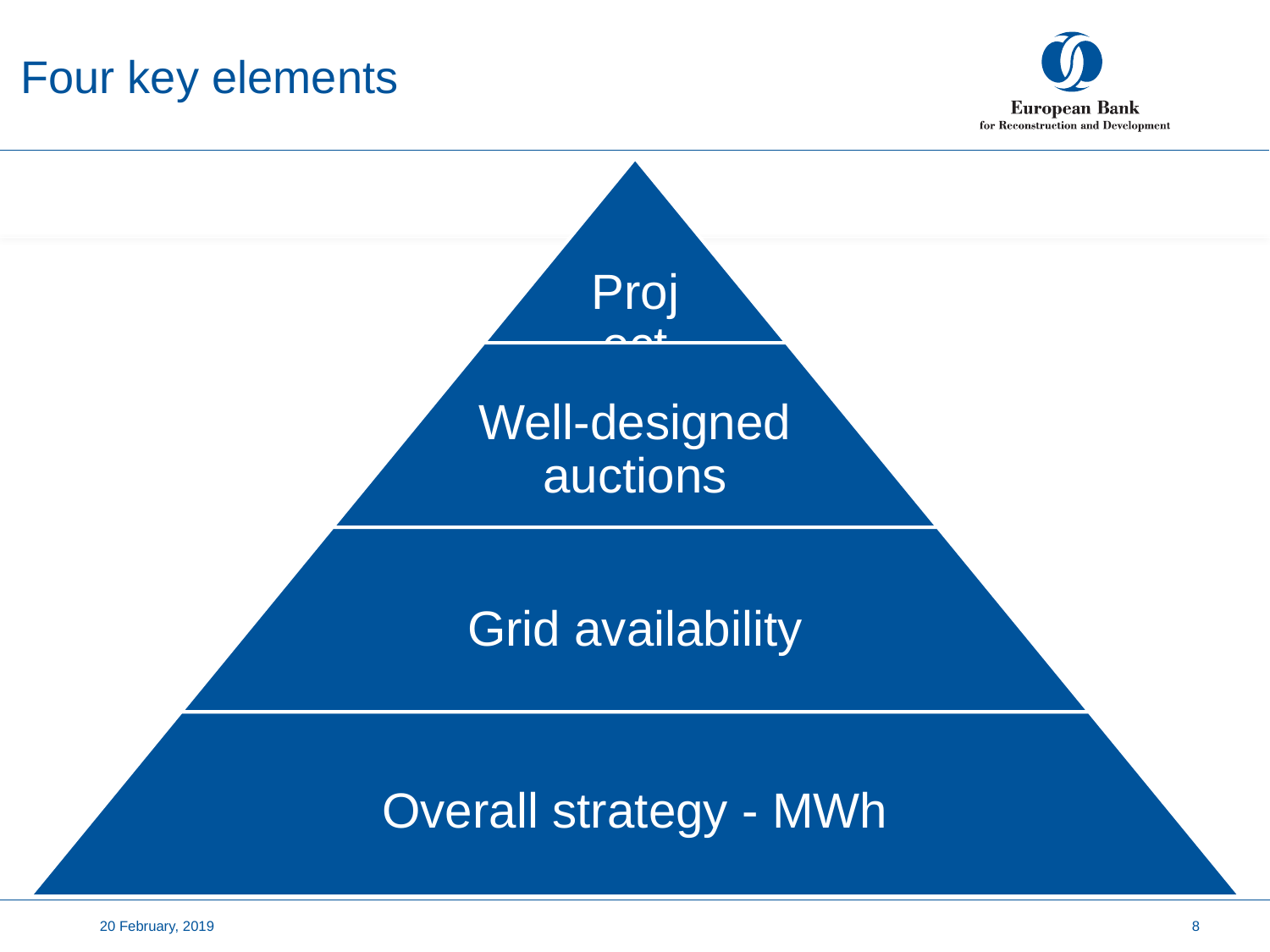

Four key elements

Project
Well-designed auctions
Grid availability
Overall strategy - MWh

20 February, 2019
8